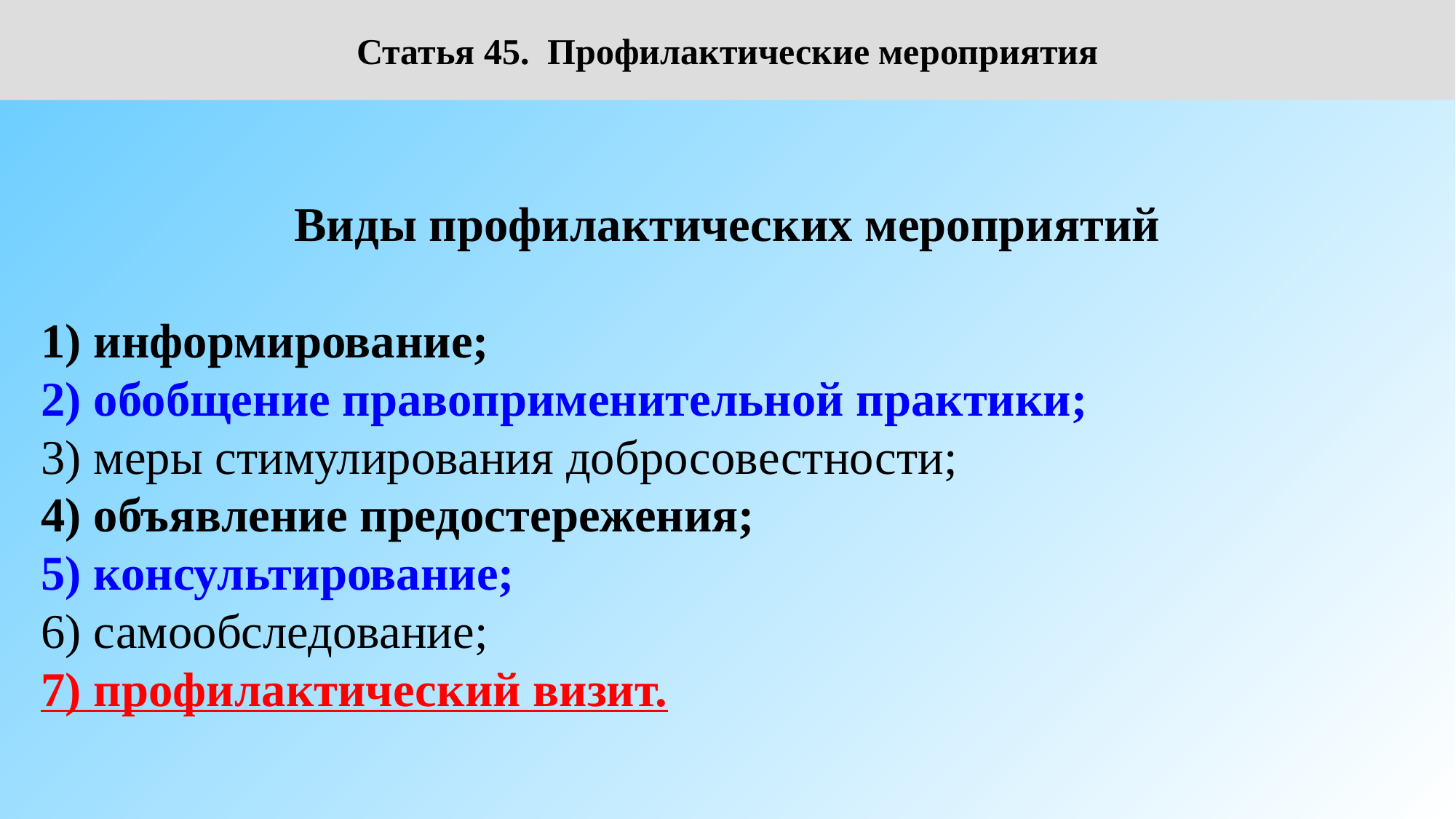

Статья 45.  Профилактические мероприятия
Виды профилактических мероприятий

1) информирование;
2) обобщение правоприменительной практики;
3) меры стимулирования добросовестности;
4) объявление предостережения;
5) консультирование;
6) самообследование;
7) профилактический визит.